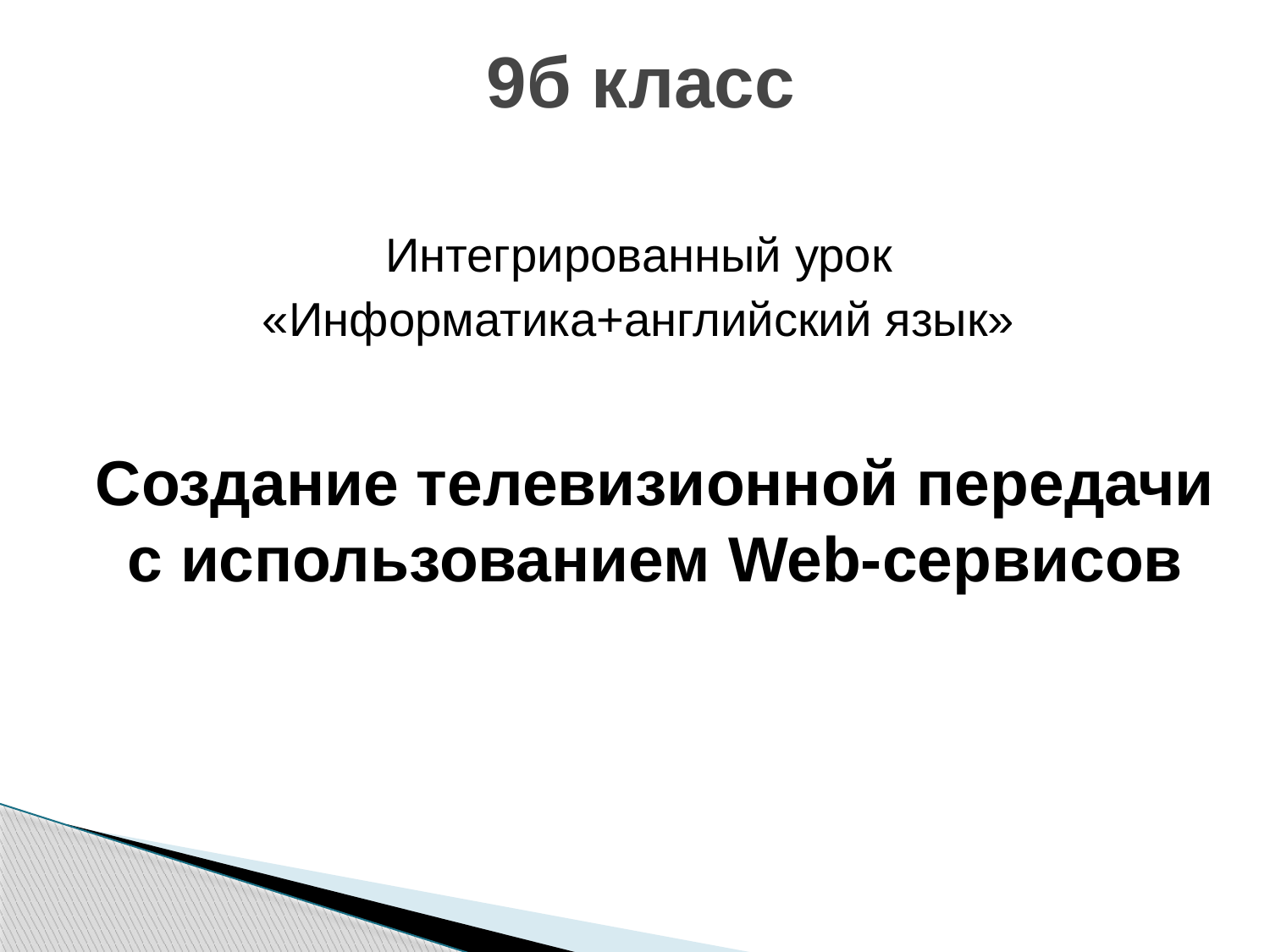

# 9б класс
Интегрированный урок
«Информатика+английский язык»
Создание телевизионной передачи
с использованием Web-сервисов